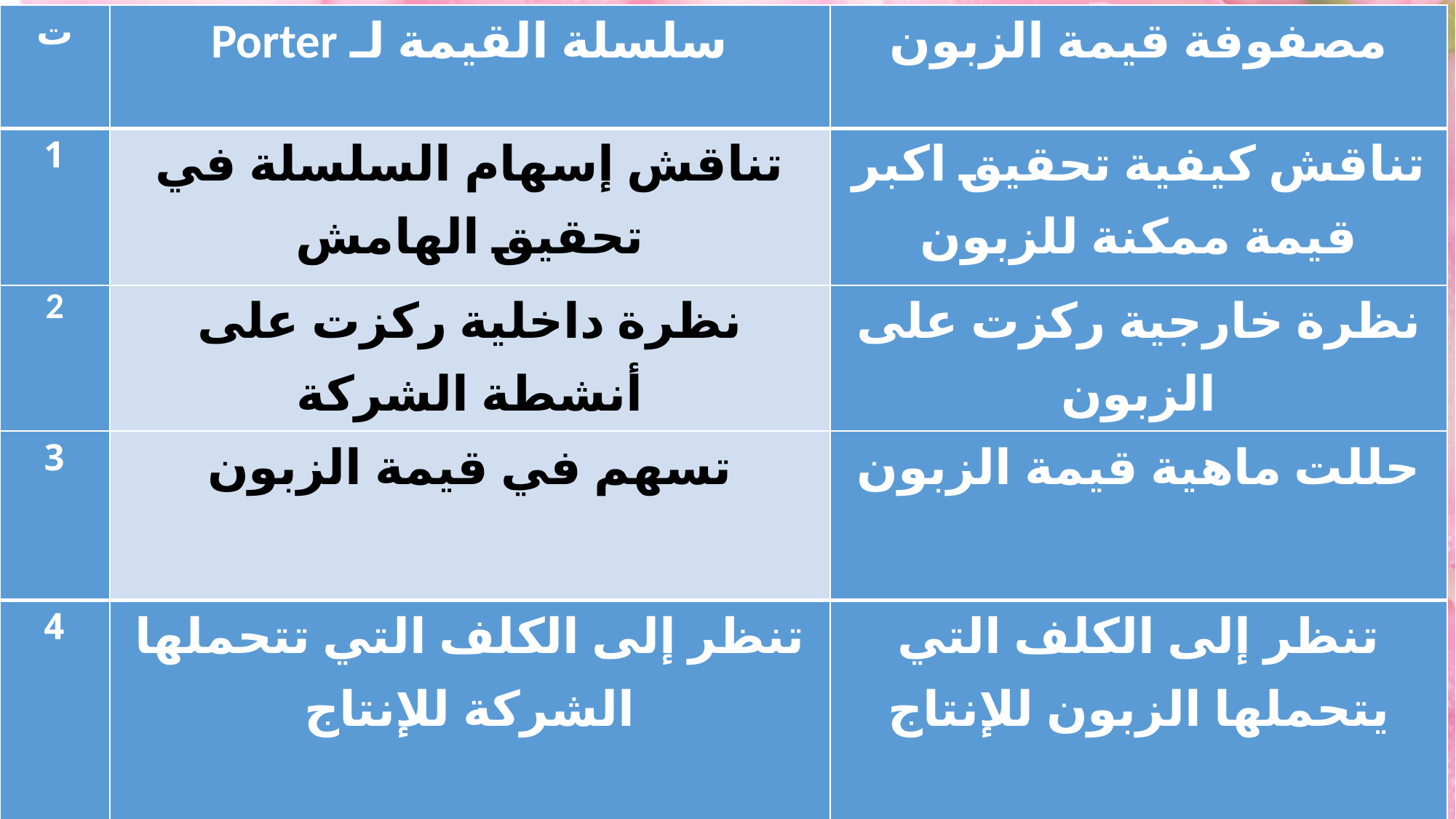

| ت | سلسلة القيمة لـ Porter | مصفوفة قيمة الزبون |
| --- | --- | --- |
| 1 | تناقش إسهام السلسلة في تحقيق الهامش | تناقش كيفية تحقيق اكبر قيمة ممكنة للزبون |
| 2 | نظرة داخلية ركزت على أنشطة الشركة | نظرة خارجية ركزت على الزبون |
| 3 | تسهم في قيمة الزبون | حللت ماهية قيمة الزبون |
| 4 | تنظر إلى الكلف التي تتحملها الشركة للإنتاج | تنظر إلى الكلف التي يتحملها الزبون للإنتاج |
جدول (2)
المقارنة بين سلسلة القيمة لـ Porter ومصفوفة قيمة الزبون
المصدر: (Dagmer, 2001: 12)